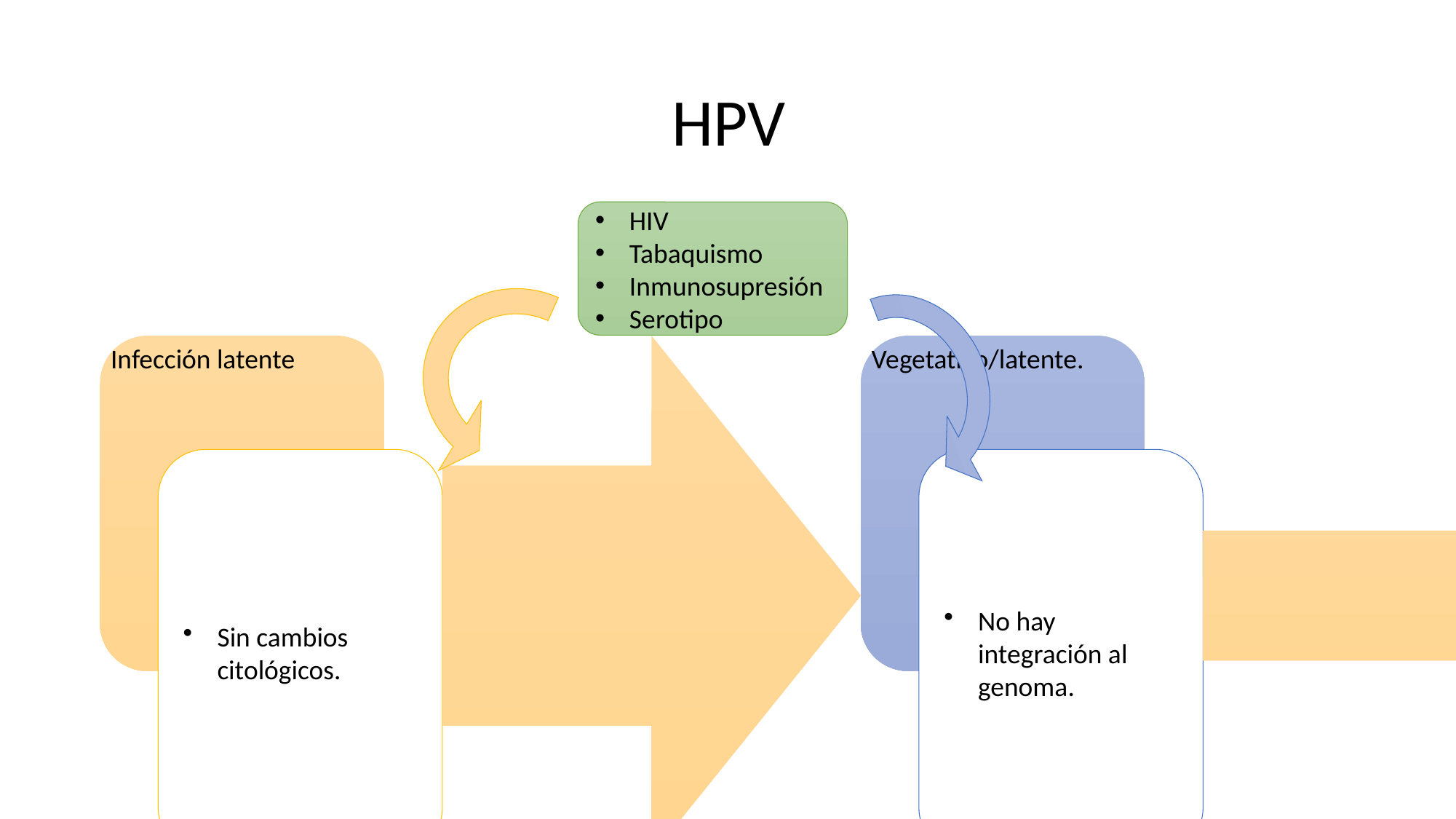

# HPV
HIV
Tabaquismo
Inmunosupresión
Serotipo

Infección latente
Sin cambios citológicos.
Vegetativo/latente.
No hay integración al genoma.
Integración al genoma.